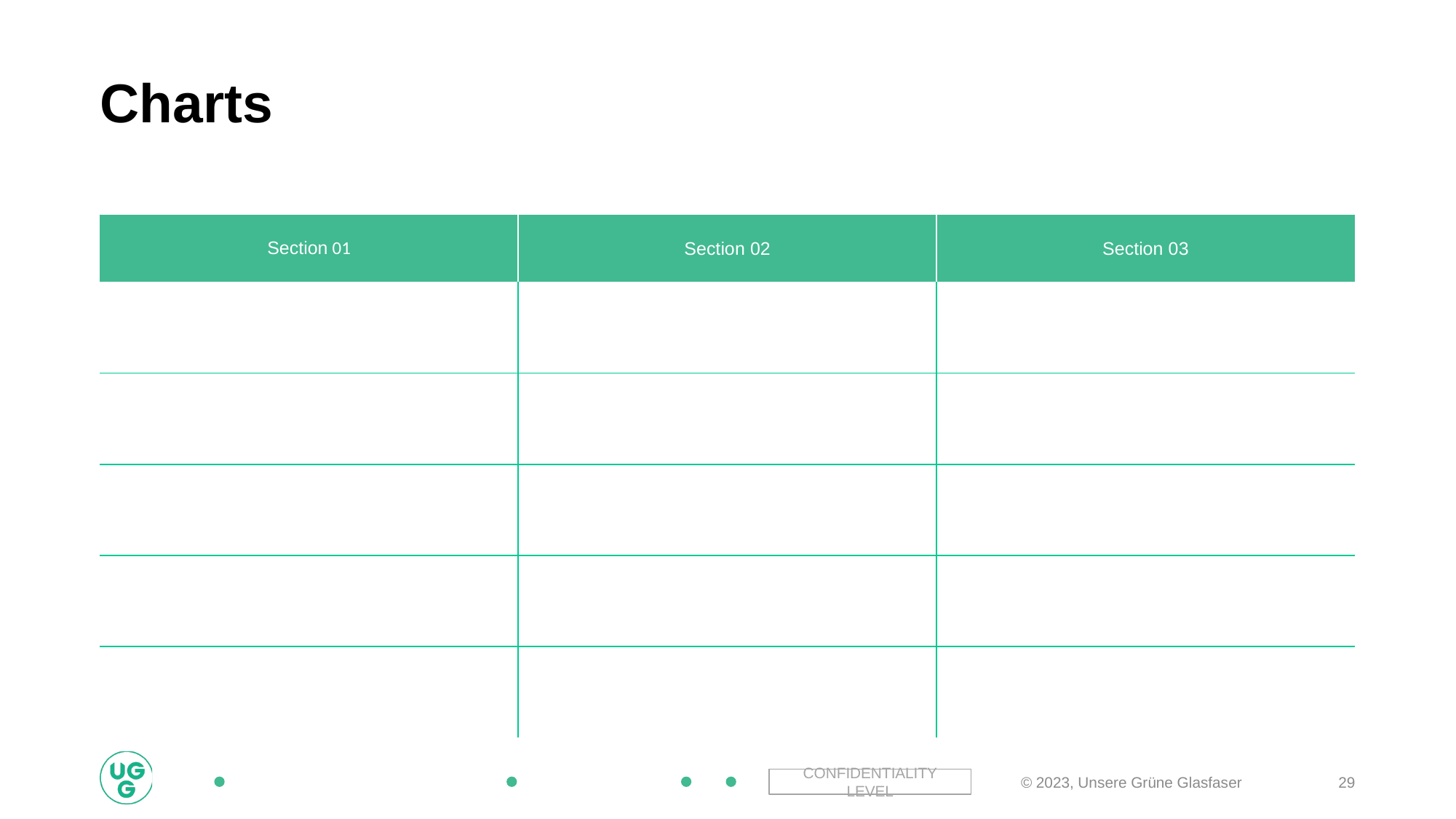

# Charts
| Section 01 | Section 02 | Section 03 |
| --- | --- | --- |
|  |  |  |
|  |  |  |
|  |  |  |
|  |  |  |
|  |  |  |

CONFIDENTIALITY LEVEL